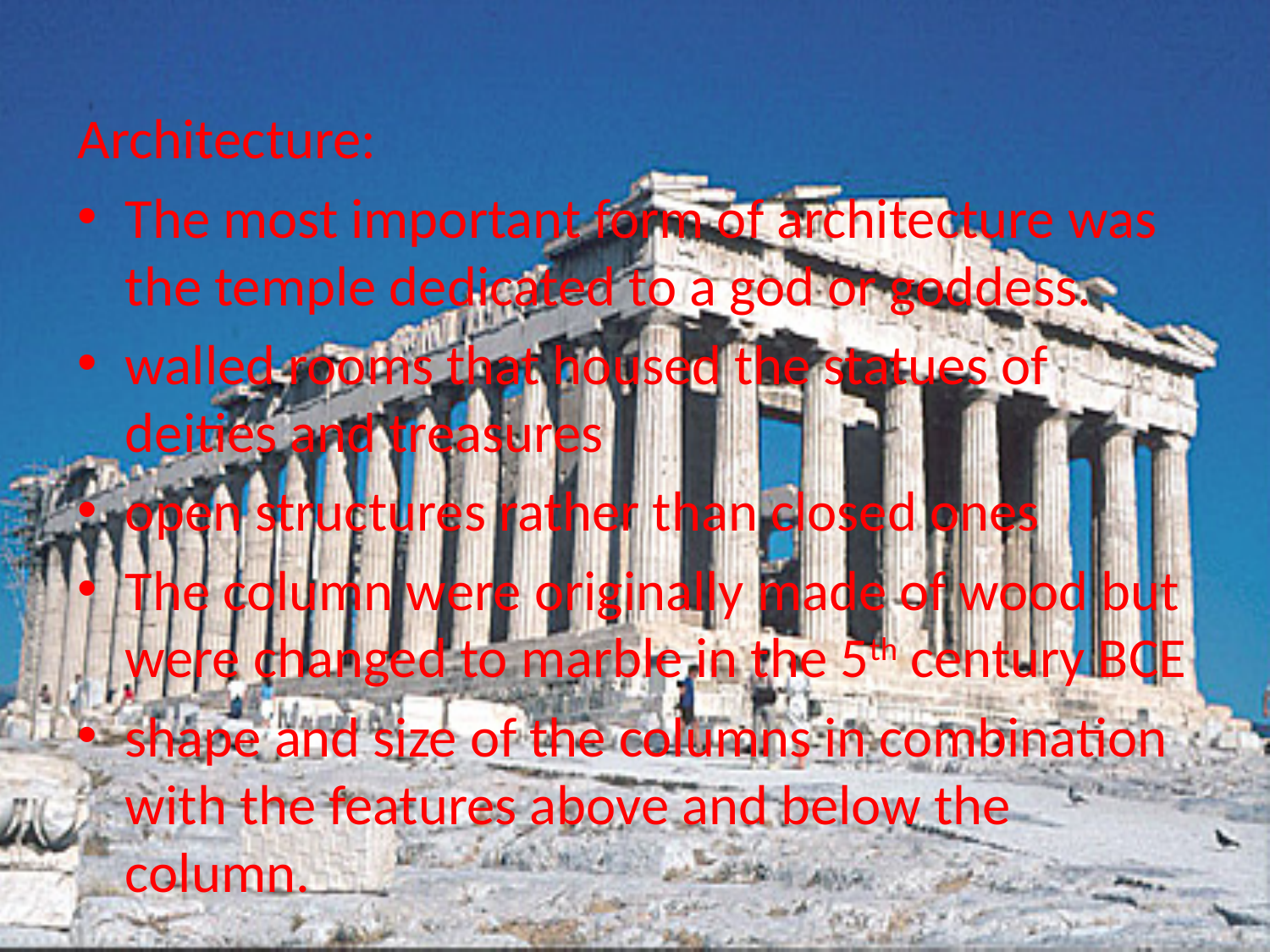

Architecture:
The most important form of architecture was the temple dedicated to a god or goddess.
walled rooms that housed the statues of deities and treasures
open structures rather than closed ones
The column were originally made of wood but were changed to marble in the 5th century BCE
shape and size of the columns in combination with the features above and below the column.